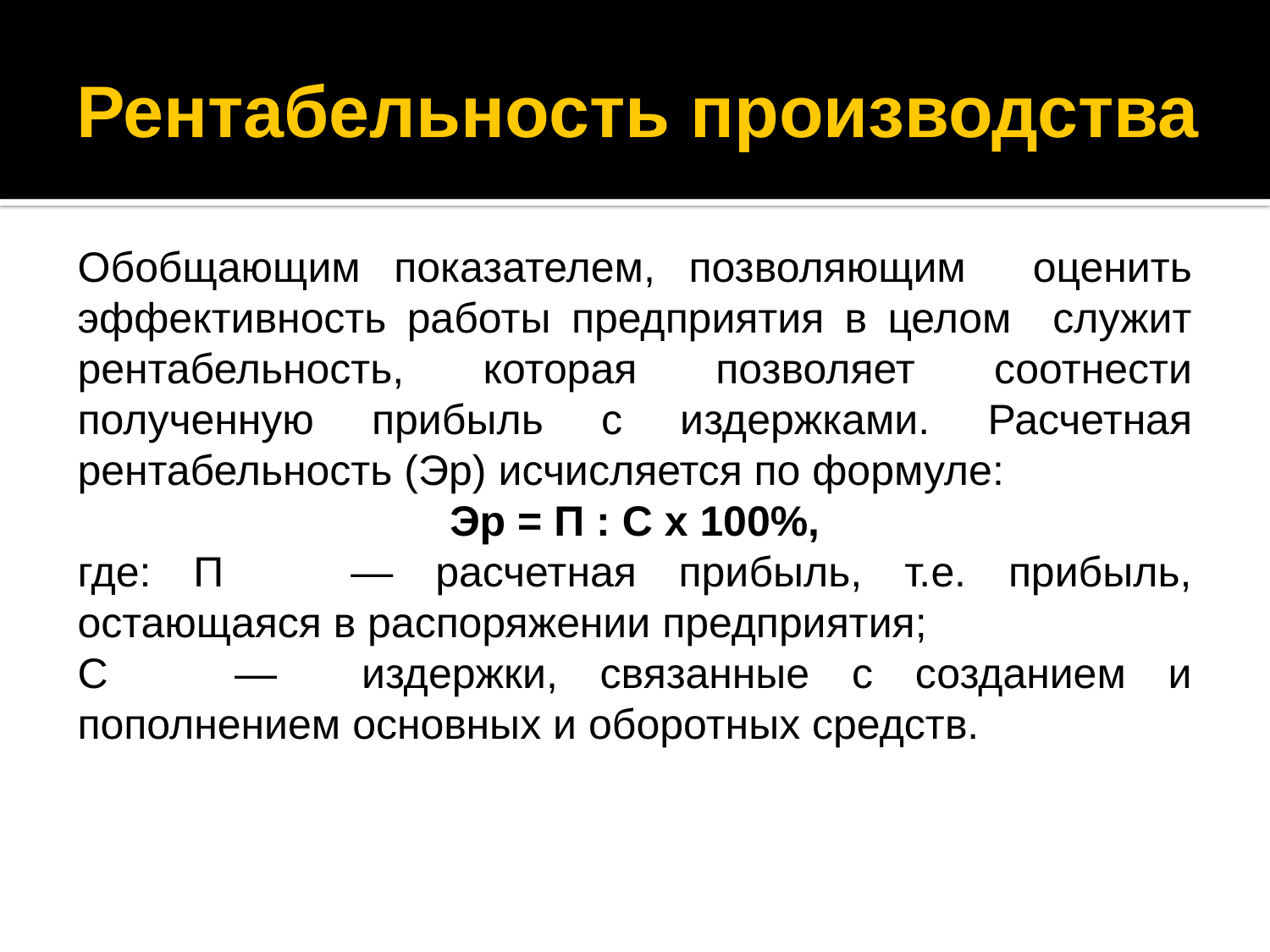

# Рентабельность производства
Обобщающим показателем, позволяющим  оценить эффективность работы предприятия в целом  служит рентабельность, которая позволяет соотнести полученную прибыль с издержками. Расчетная рентабельность (Эр) исчисляется по формуле:
Эр = П : С х 100%,
где: П   — расчетная прибыль, т.е. прибыль, остающаяся в распоряжении предприятия;
С   —  издержки, связанные с созданием и пополнением основных и оборотных средств.